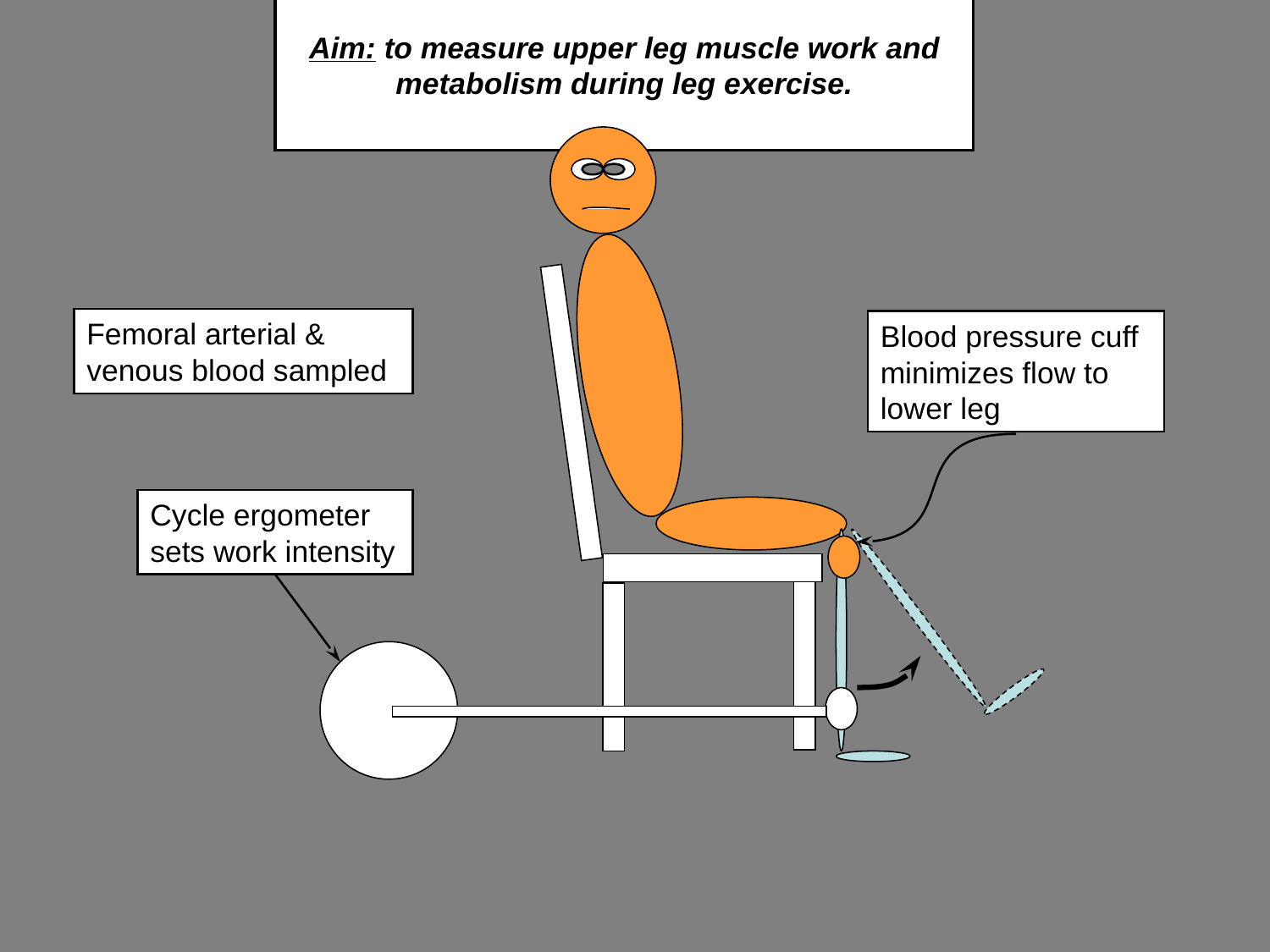

# Aim: to measure upper leg muscle work and metabolism during leg exercise.

Femoral arterial & venous blood sampled
Blood pressure cuff minimizes flow to lower leg
Cycle ergometer sets work intensity